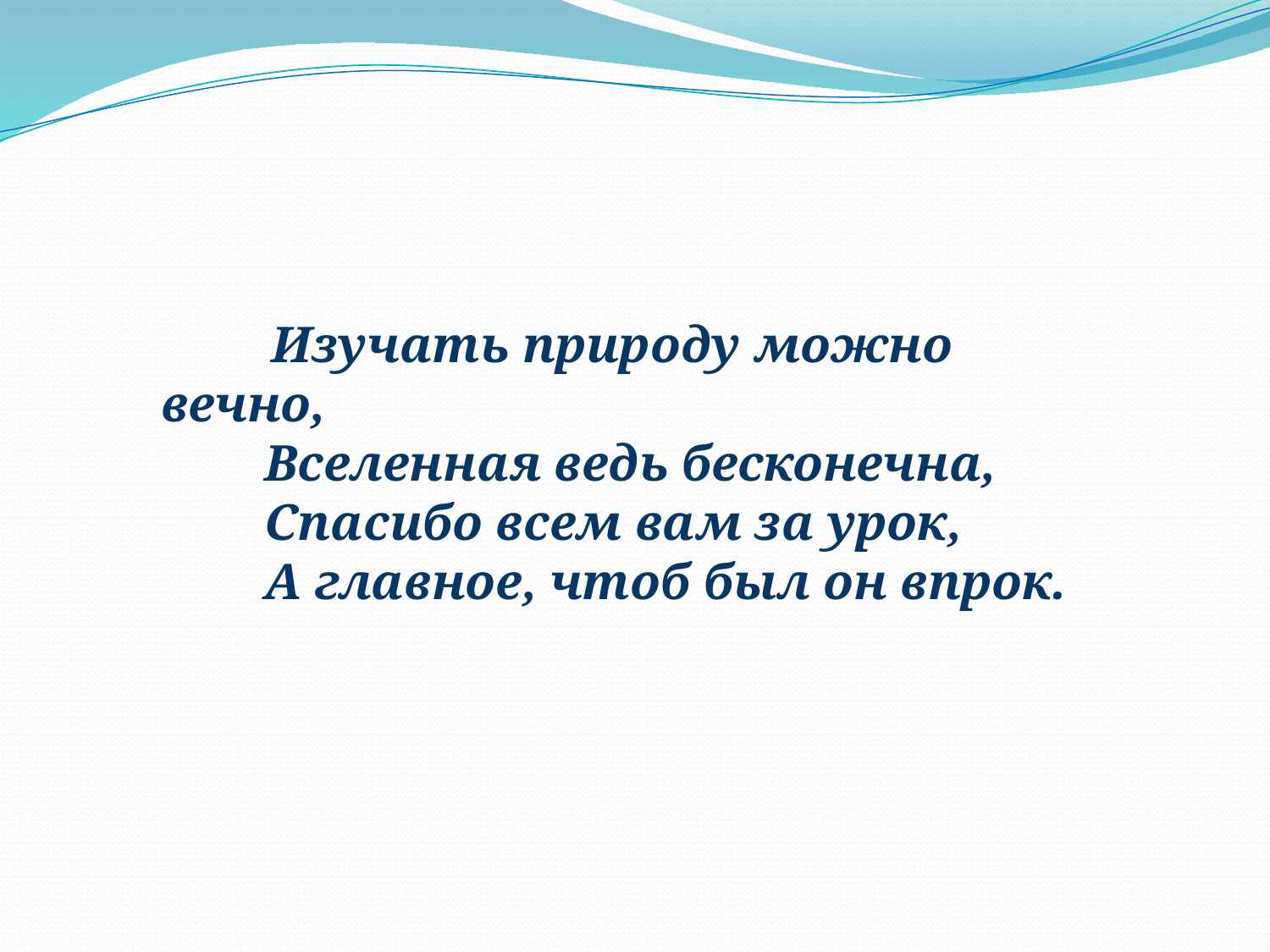

Изучать природу можно вечно,
        Вселенная ведь бесконечна,
        Спасибо всем вам за урок,
        А главное, чтоб был он впрок.